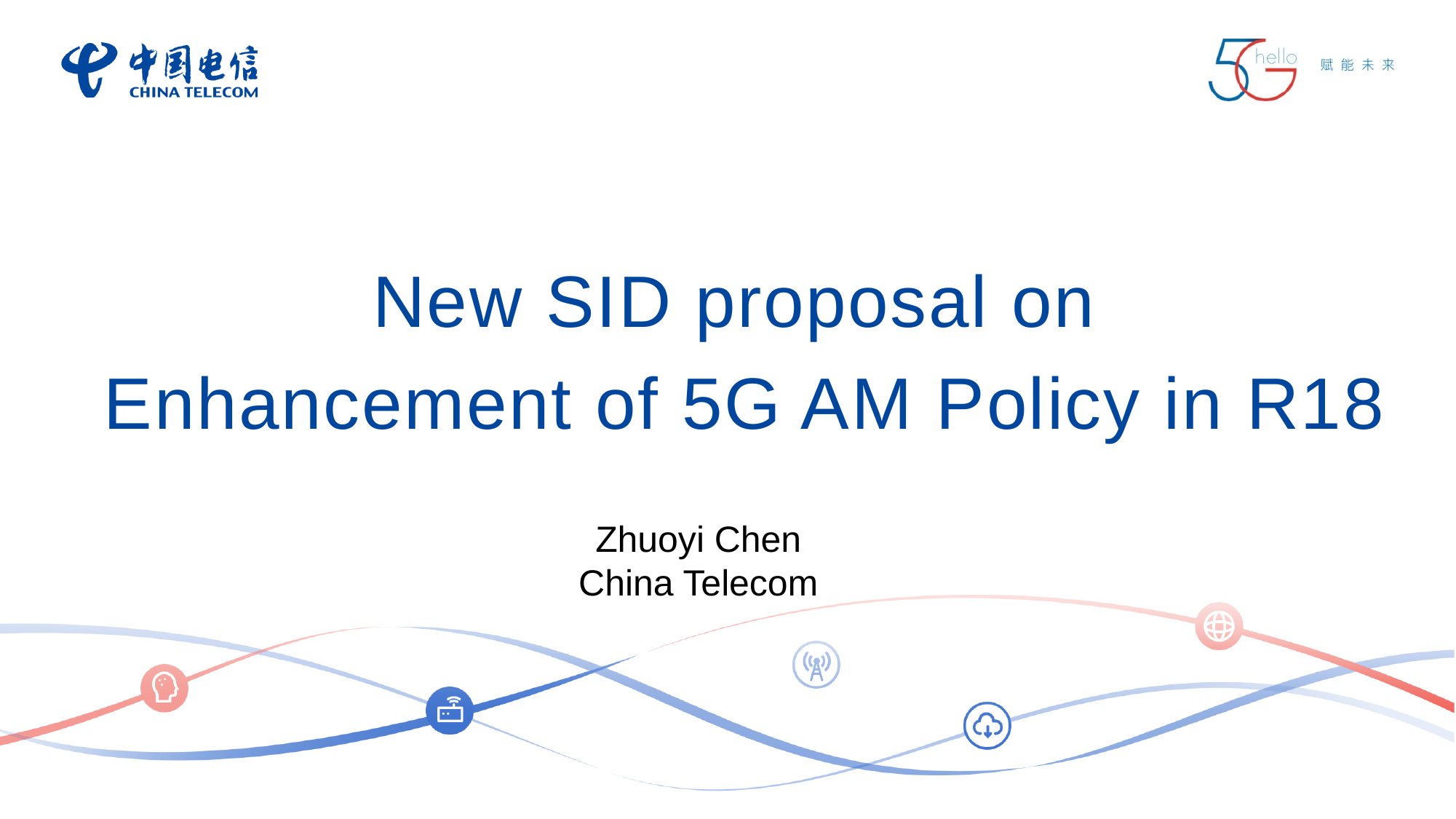

New SID proposal on
Enhancement of 5G AM Policy in R18
Zhuoyi Chen
China Telecom